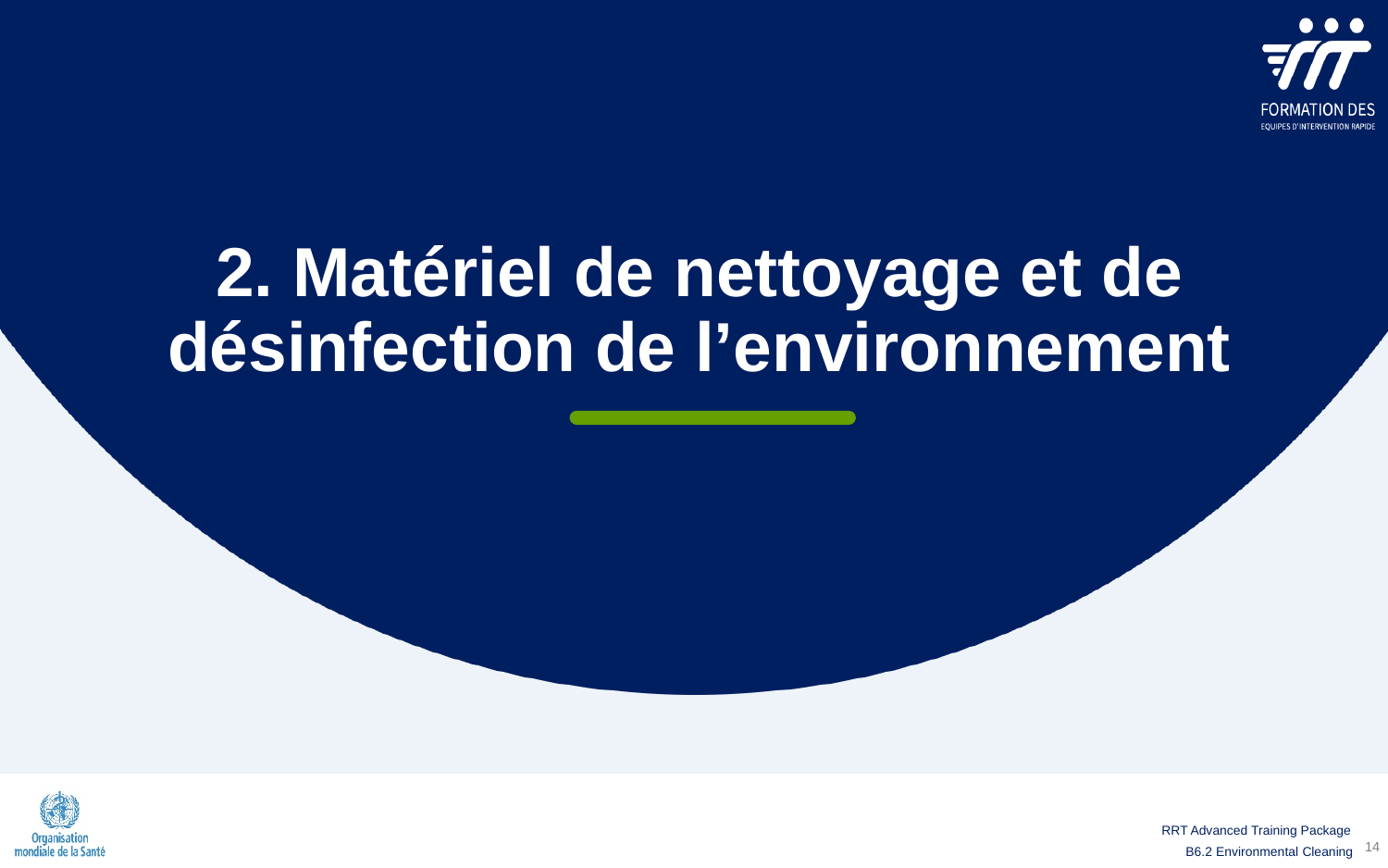

2. Matériel de nettoyage et de désinfection de l’environnement